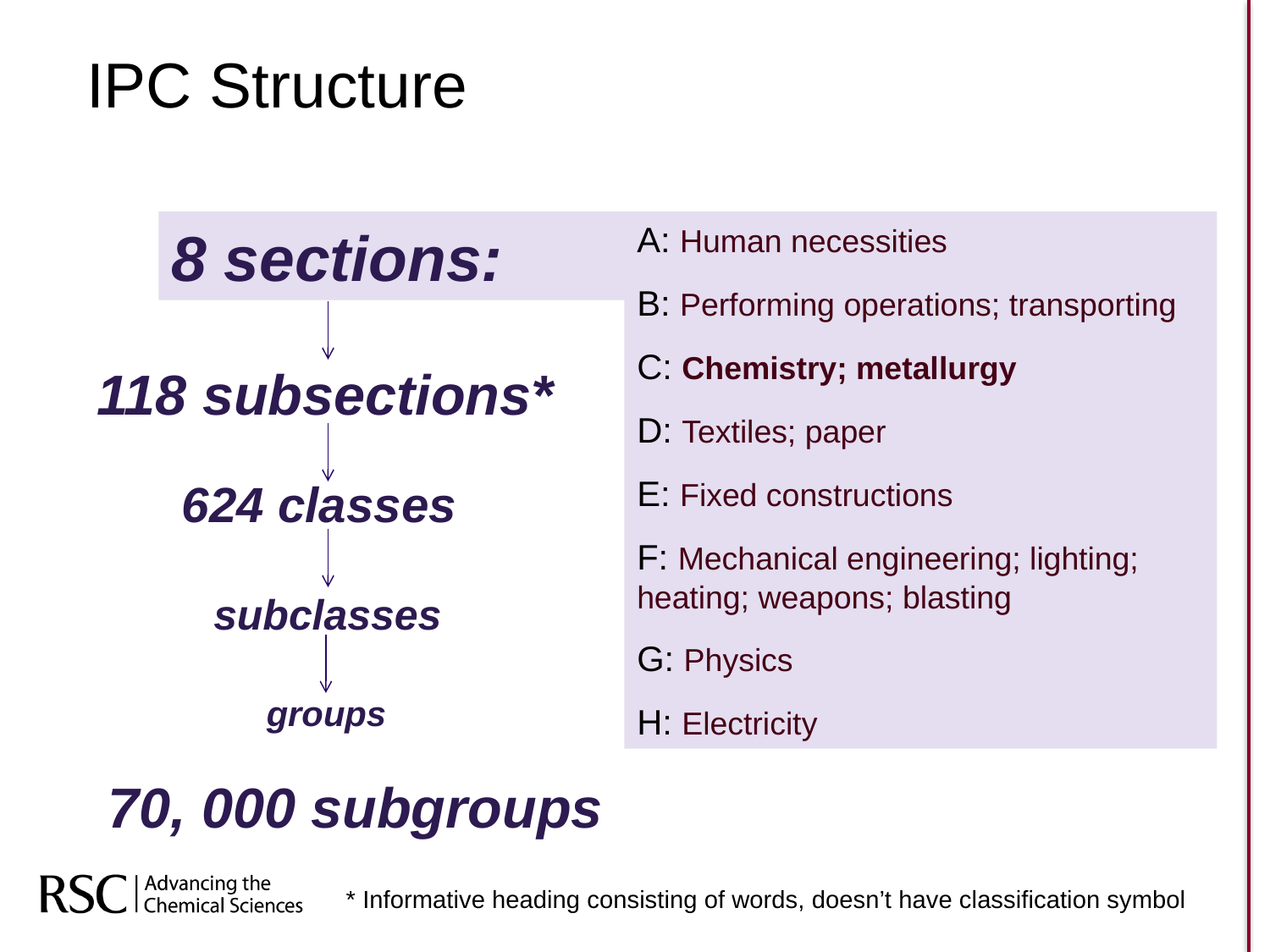

# IPC Structure
8 sections:
A: Human necessities

B: Performing operations; transporting

C: Chemistry; metallurgy

D: Textiles; paper

E: Fixed constructions

F: Mechanical engineering; lighting; heating; weapons; blasting

G: Physics

H: Electricity
118 subsections*
624 classes
subclasses
groups
70, 000 subgroups
* Informative heading consisting of words, doesn’t have classification symbol